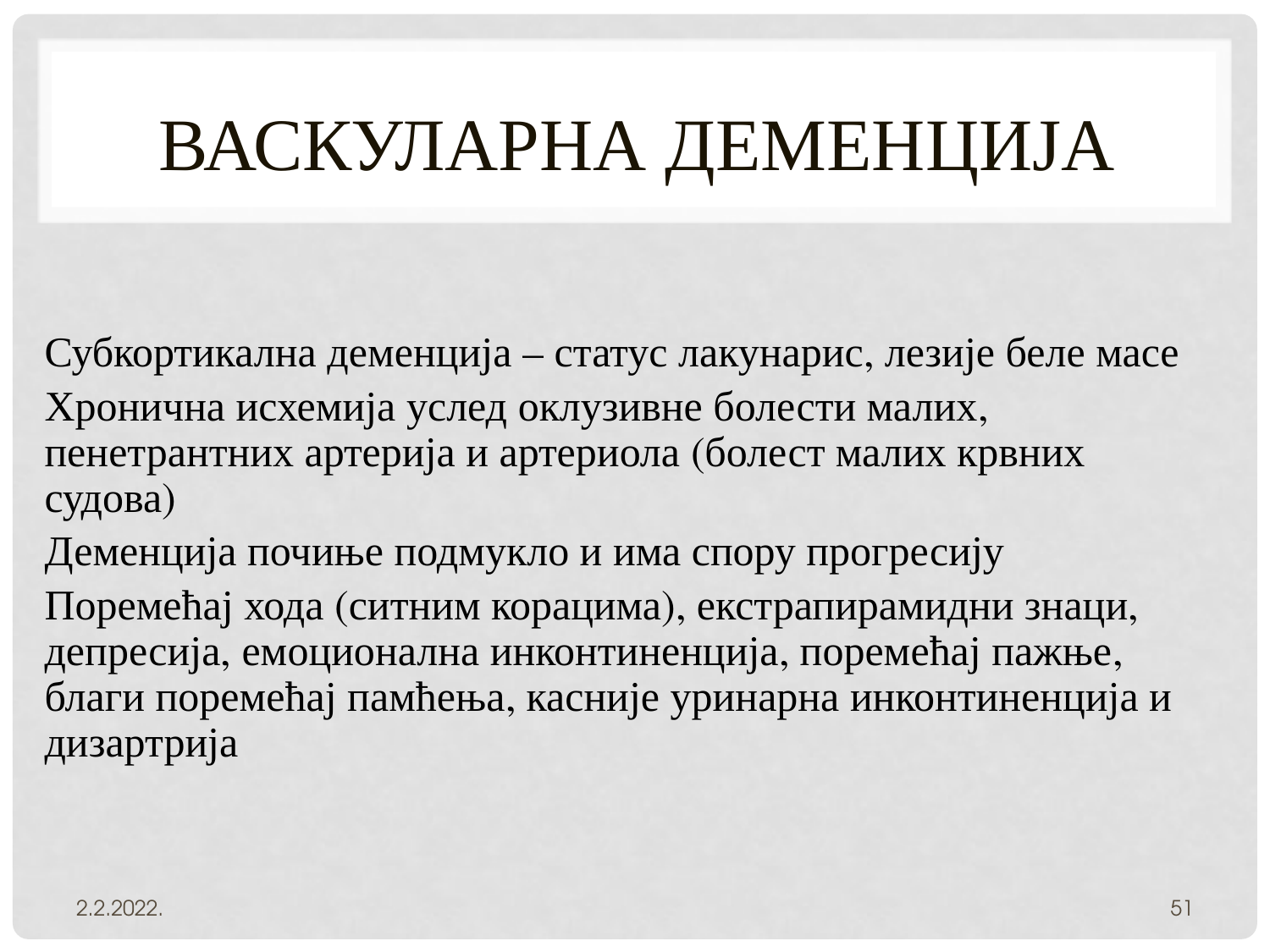

# ВАСКУЛАРНА ДЕМЕНЦИЈА

Субкортикална деменција – статус лакунарис, лезије беле масе
Хронична исхемија услед оклузивне болести малих, пенетрантних артерија и артериола (болест малих крвних судова)
Деменција почиње подмукло и има спору прогресију
Поремећај хода (ситним корацима), екстрапирамидни знаци, депресија, емоционална инконтиненција, поремећај пажње, благи поремећај памћења, касније уринарна инконтиненција и дизартрија

2.2.2022.
51